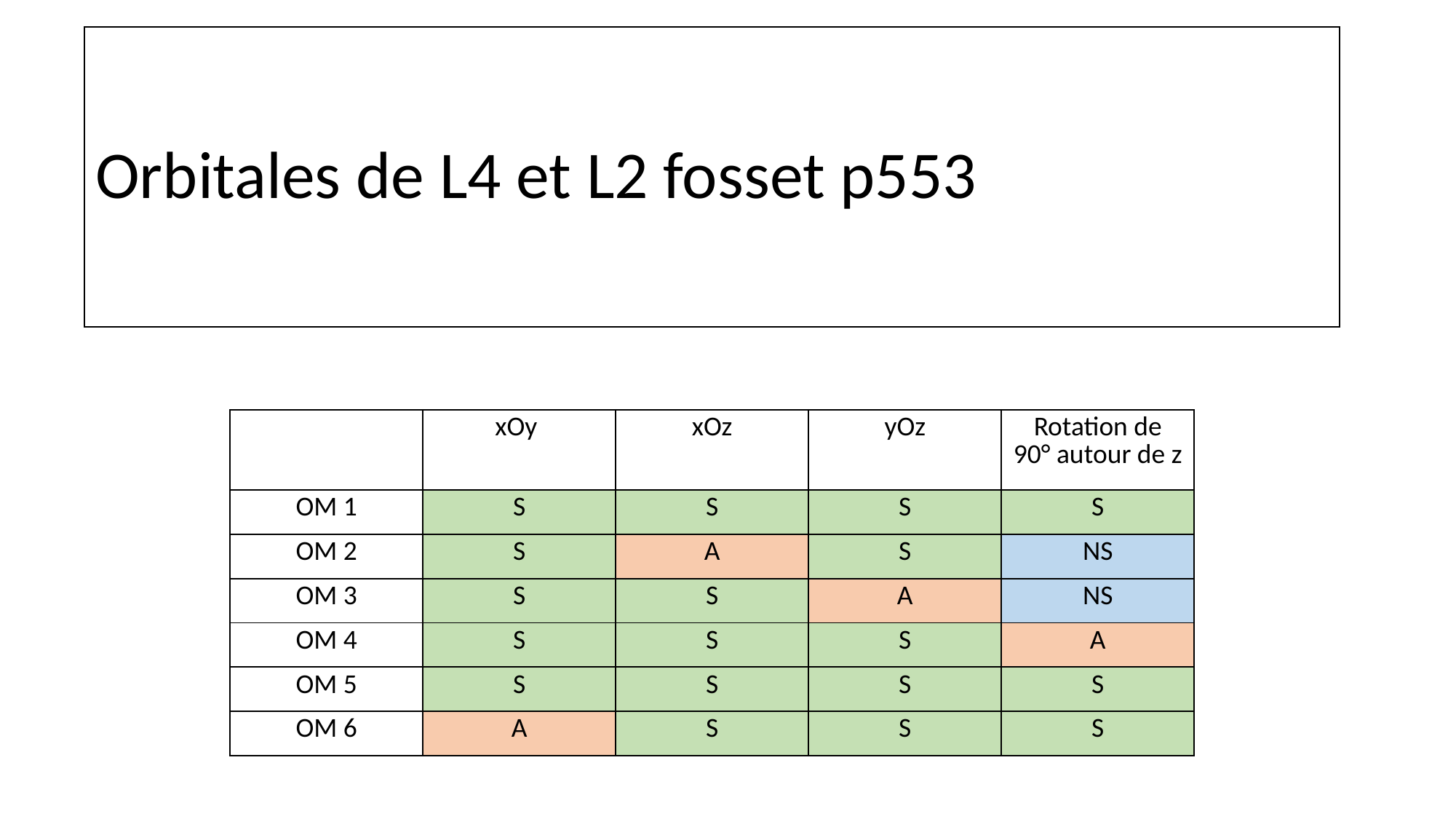

# Orbitales de L4 et L2 fosset p553
|  | xOy | xOz | yOz | Rotation de 90° autour de z |
| --- | --- | --- | --- | --- |
| OM 1 | S | S | S | S |
| OM 2 | S | A | S | NS |
| OM 3 | S | S | A | NS |
| OM 4 | S | S | S | A |
| OM 5 | S | S | S | S |
| OM 6 | A | S | S | S |